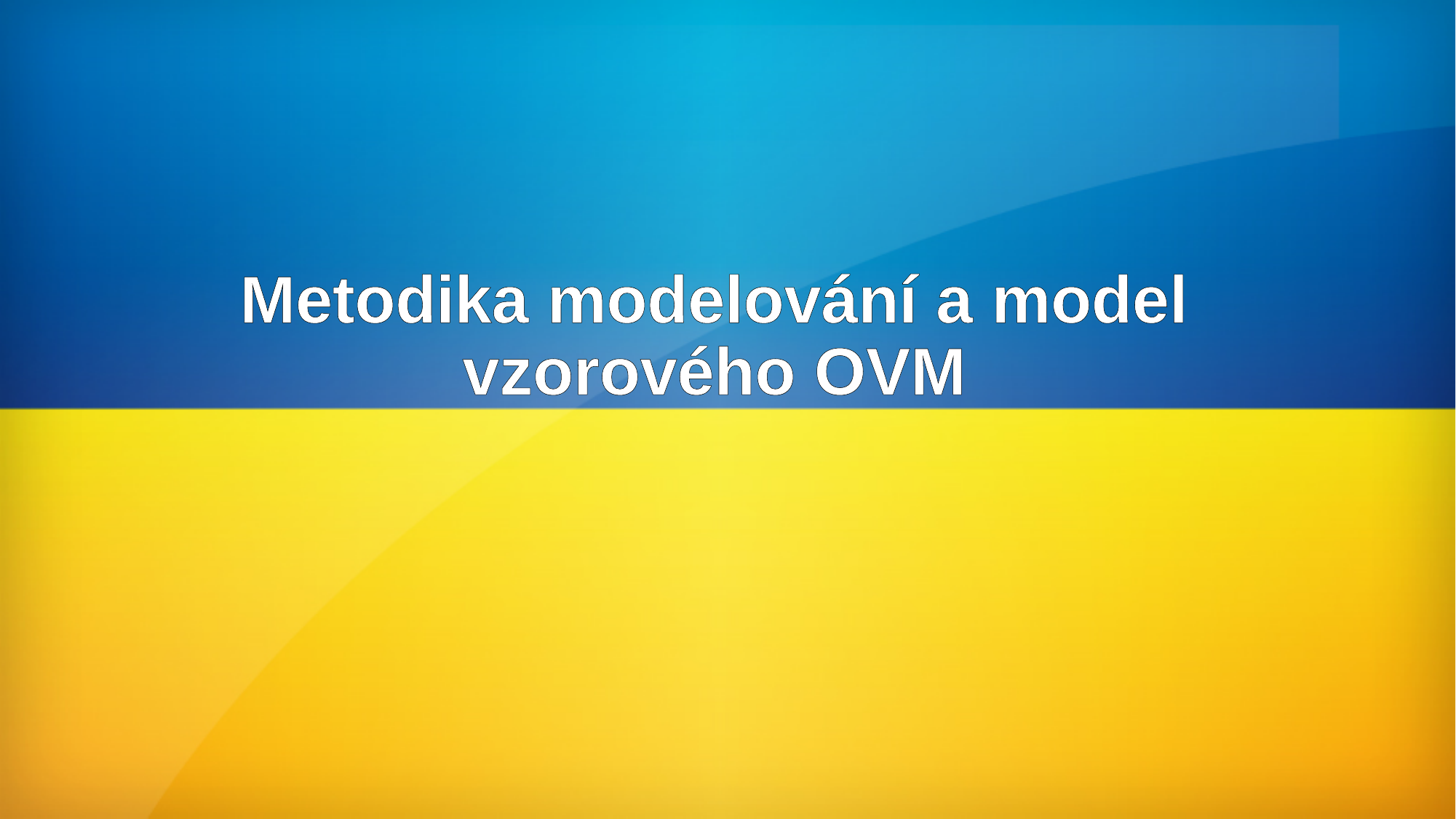

# Metodika modelování a model vzorového OVM